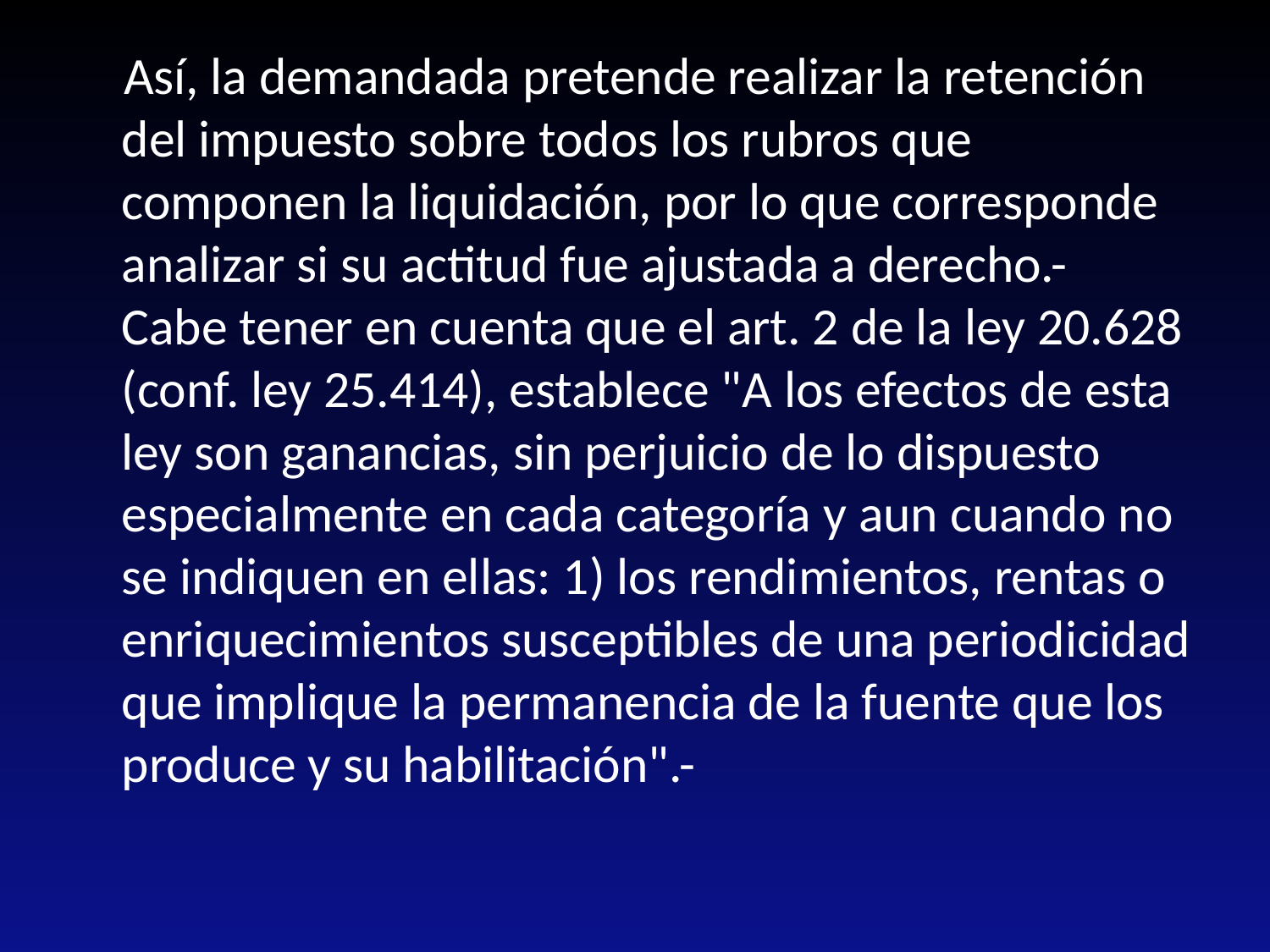

Así, la demandada pretende realizar la retención del impuesto sobre todos los rubros que componen la liquidación, por lo que corresponde analizar si su actitud fue ajustada a derecho.-
Cabe tener en cuenta que el art. 2 de la ley 20.628 (conf. ley 25.414), establece "A los efectos de esta ley son ganancias, sin perjuicio de lo dispuesto especialmente en cada categoría y aun cuando no se indiquen en ellas: 1) los rendimientos, rentas o enriquecimientos susceptibles de una periodicidad que implique la permanencia de la fuente que los produce y su habilitación".-